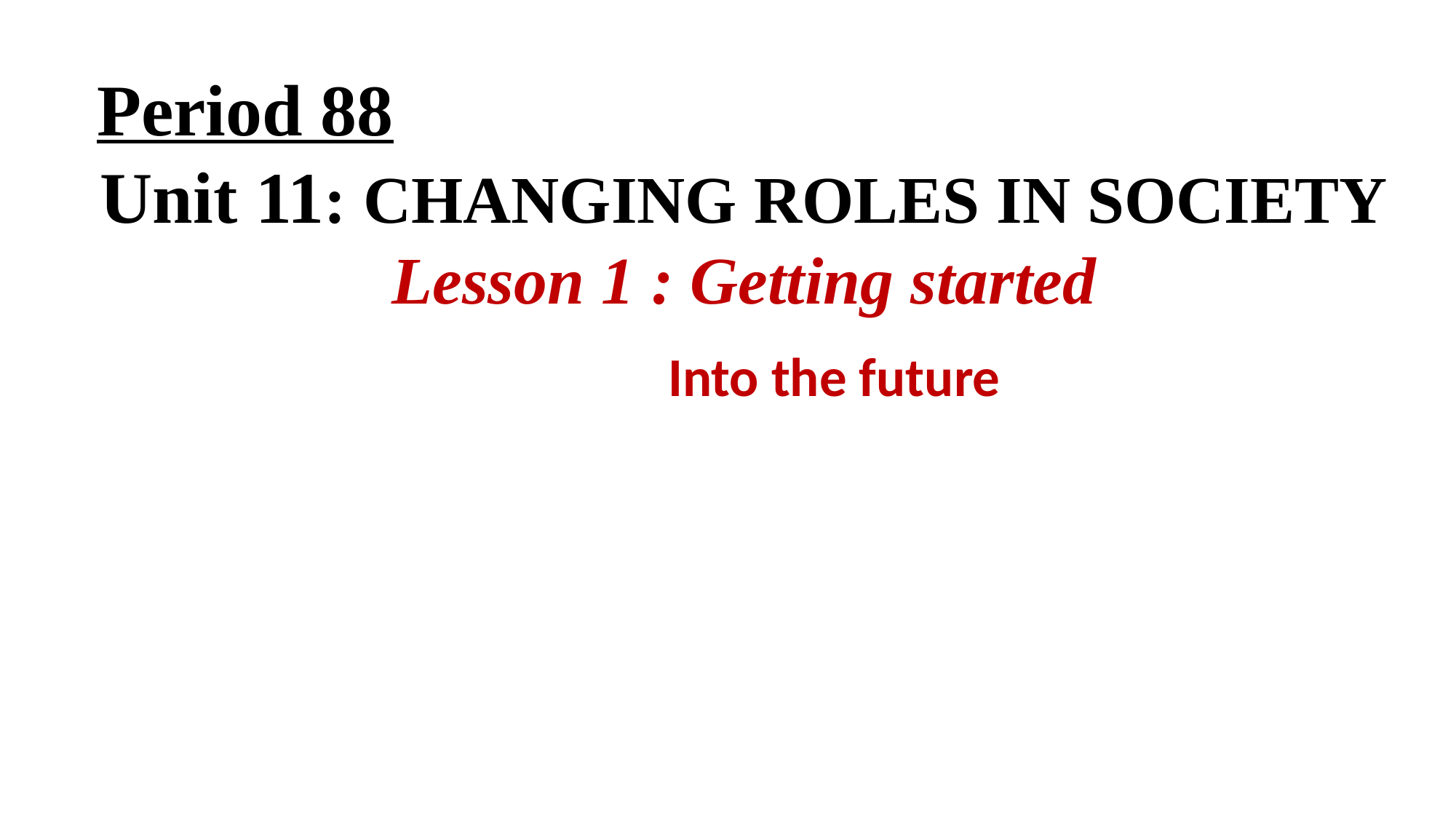

Period 88
Unit 11: CHANGING ROLES IN SOCIETY
Lesson 1 : Getting started
Into the future